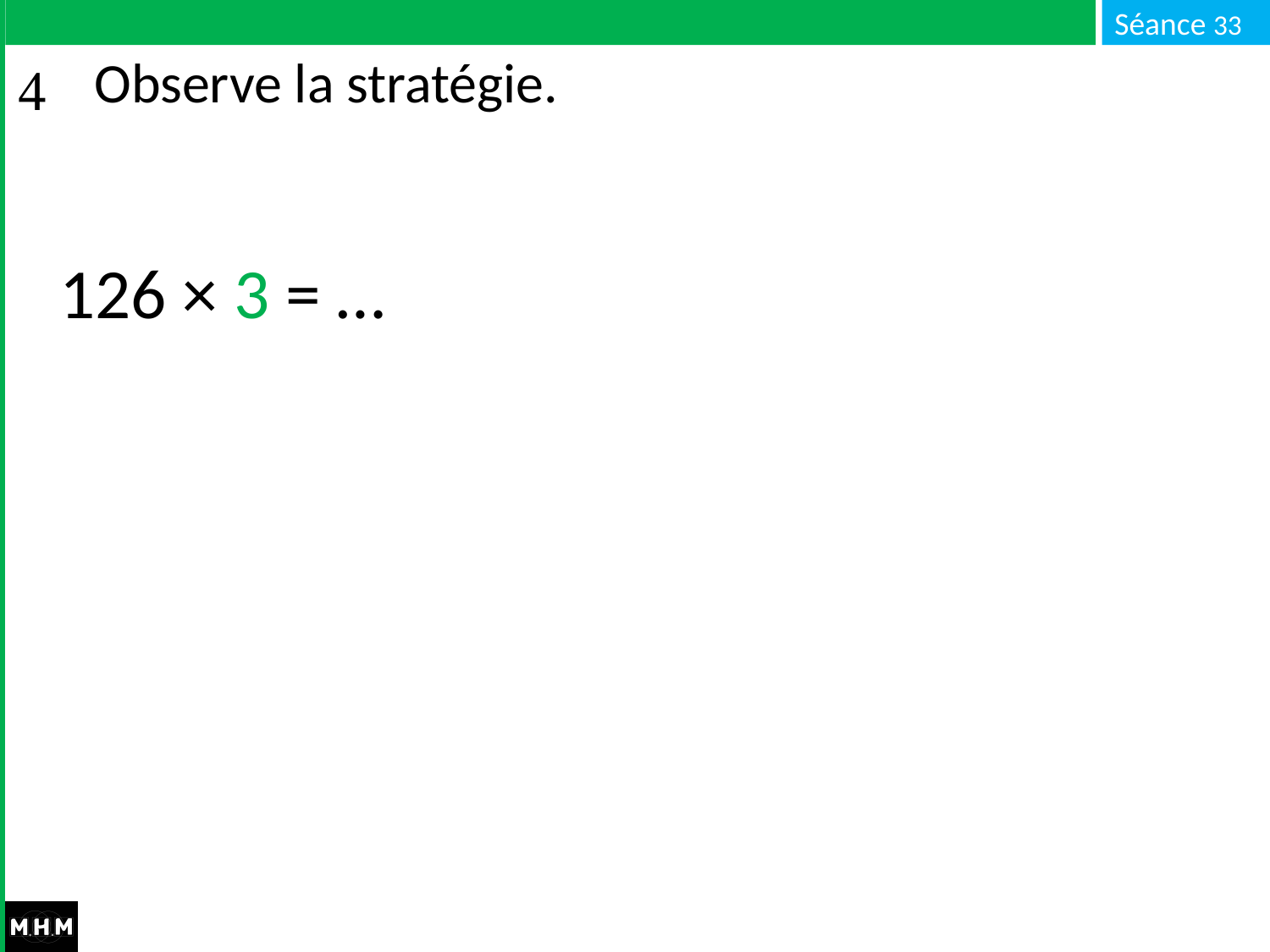

# Observe la stratégie.
126 × 3 = …